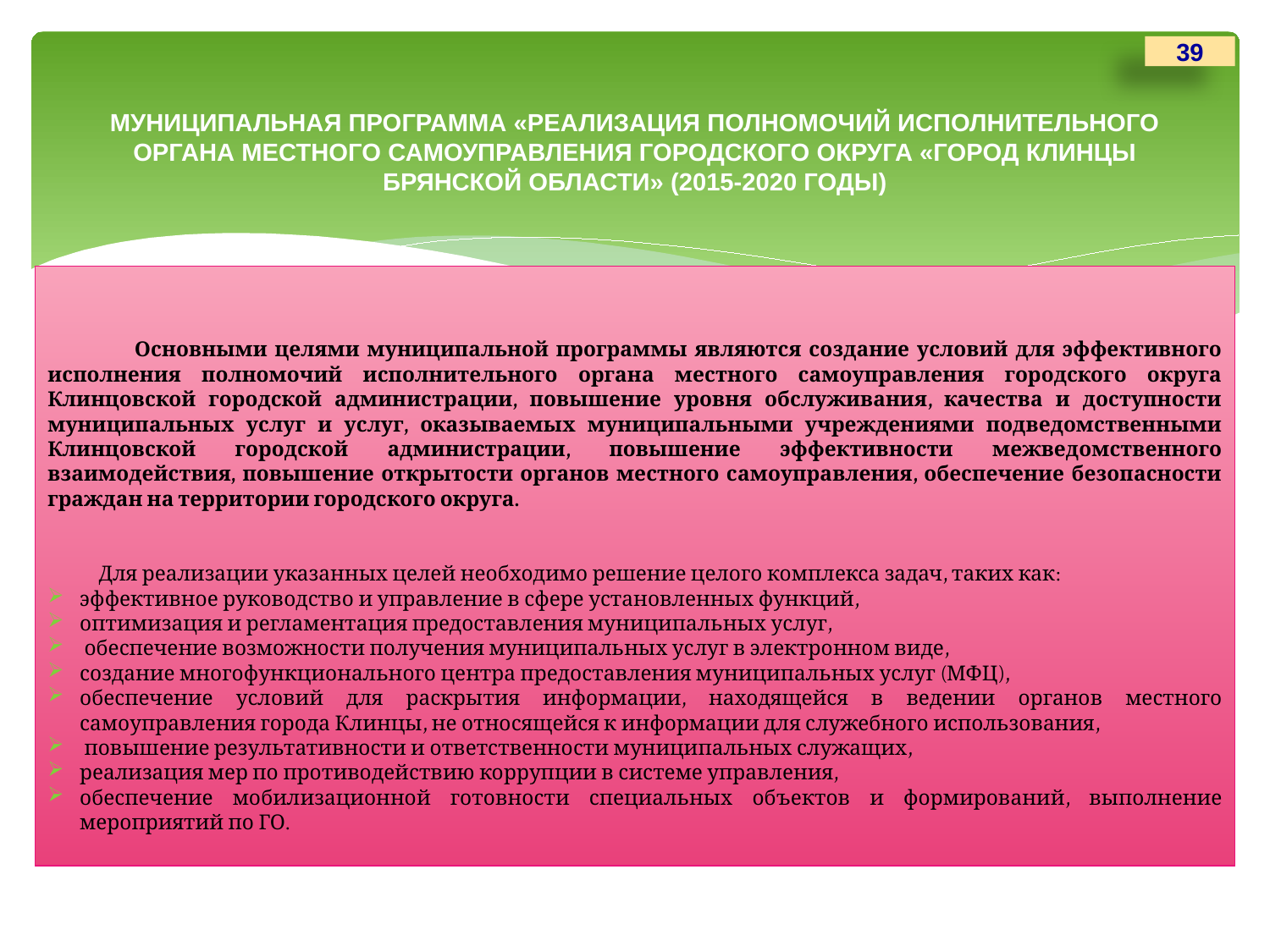

39
# МУНИЦИПАЛЬНАЯ ПРОГРАММА «РЕАЛИЗАЦИЯ ПОЛНОМОЧИЙ ИСПОЛНИТЕЛЬНОГО ОРГАНА МЕСТНОГО САМОУПРАВЛЕНИЯ ГОРОДСКОГО ОКРУГА «ГОРОД КЛИНЦЫ БРЯНСКОЙ ОБЛАСТИ» (2015-2020 ГОДЫ)

           Основными целями муниципальной программы являются создание условий для эффективного исполнения полномочий исполнительного органа местного самоуправления городского округа Клинцовской городской администрации, повышение уровня обслуживания, качества и доступности муниципальных услуг и услуг, оказываемых муниципальными учреждениями подведомственными Клинцовской городской администрации, повышение эффективности межведомственного взаимодействия, повышение открытости органов местного самоуправления, обеспечение безопасности граждан на территории городского округа.

           Для реализации указанных целей необходимо решение целого комплекса задач, таких как:
эффективное руководство и управление в сфере установленных функций,
оптимизация и регламентация предоставления муниципальных услуг,
 обеспечение возможности получения муниципальных услуг в электронном виде,
создание многофункционального центра предоставления муниципальных услуг (МФЦ),
обеспечение условий для раскрытия информации, находящейся в ведении органов местного самоуправления города Клинцы, не относящейся к информации для служебного использования,
 повышение результативности и ответственности муниципальных служащих,
реализация мер по противодействию коррупции в системе управления,
обеспечение мобилизационной готовности специальных объектов и формирований, выполнение мероприятий по ГО.